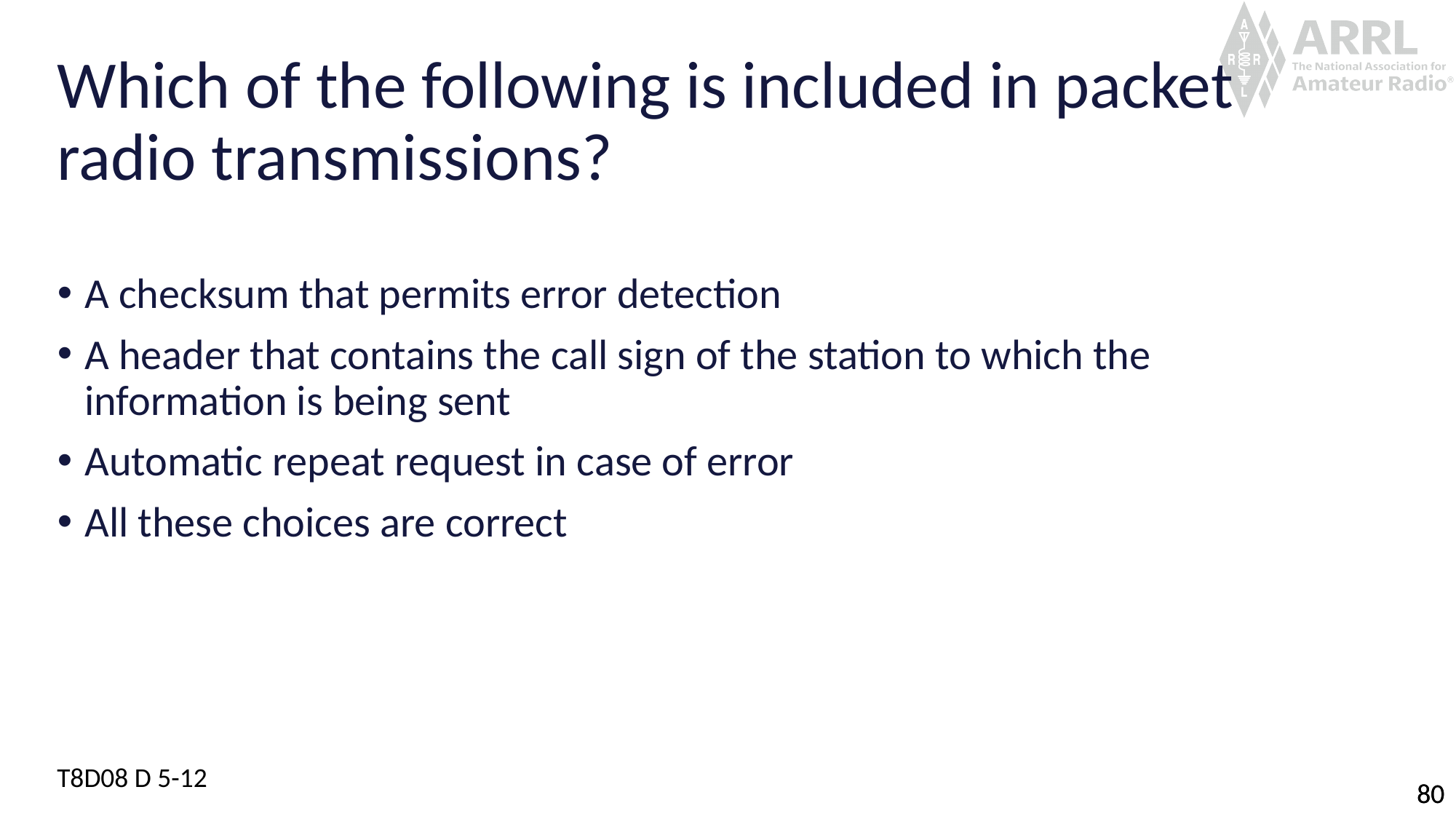

# Which of the following is included in packet radio transmissions?
A checksum that permits error detection
A header that contains the call sign of the station to which the information is being sent
Automatic repeat request in case of error
All these choices are correct
T8D08 D 5-12